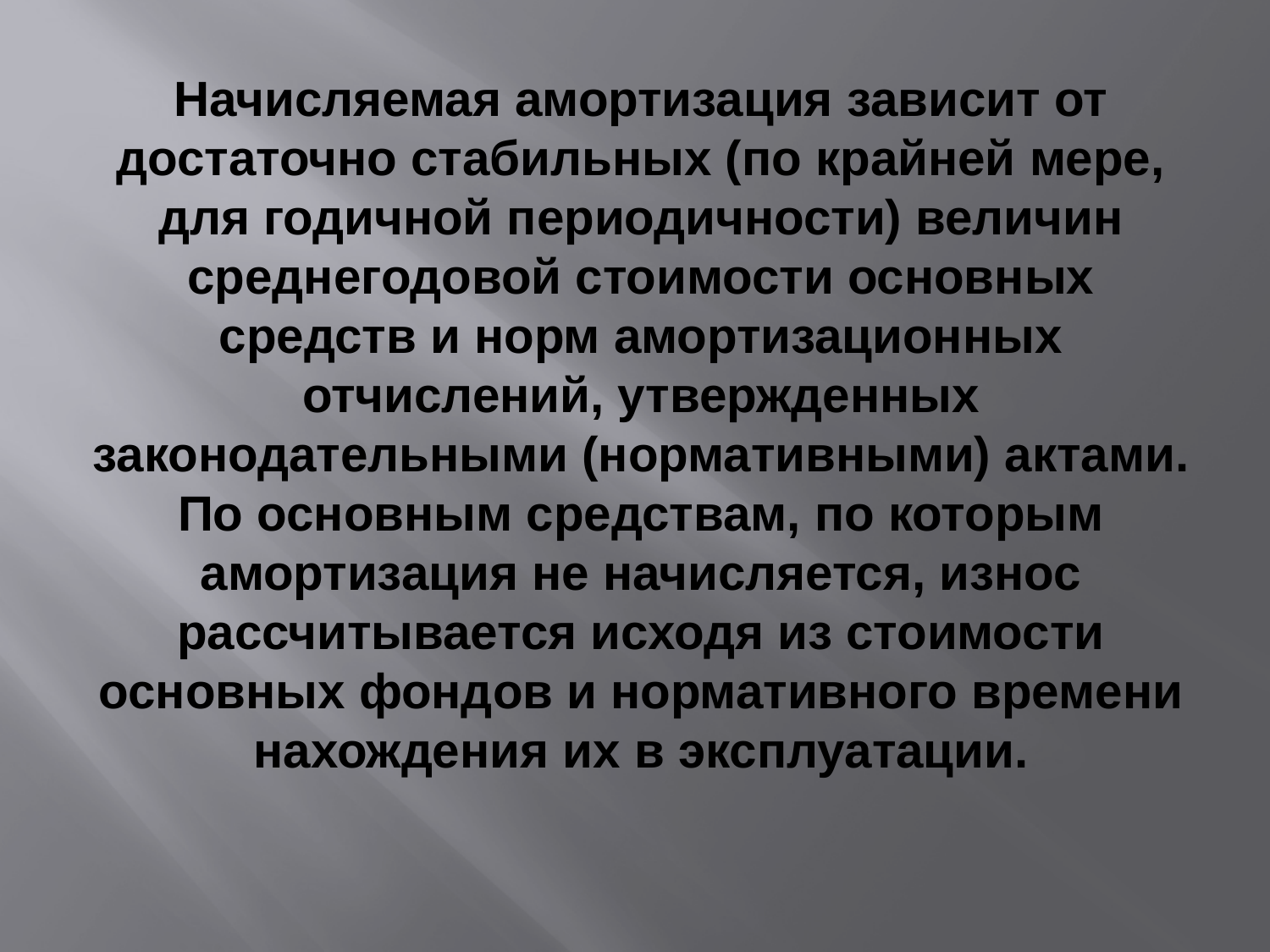

# Начисляемая амортизация зависит от достаточно стабильных (по крайней мере, для годичной периодичности) величин среднегодовой стоимости основных средств и норм амортизационных отчислений, утвержденных законодательными (нормативными) актами. По основным средствам, по которым амортизация не начисляется, износ рассчитывается исходя из стоимости основных фондов и нормативного времени нахождения их в эксплуатации.